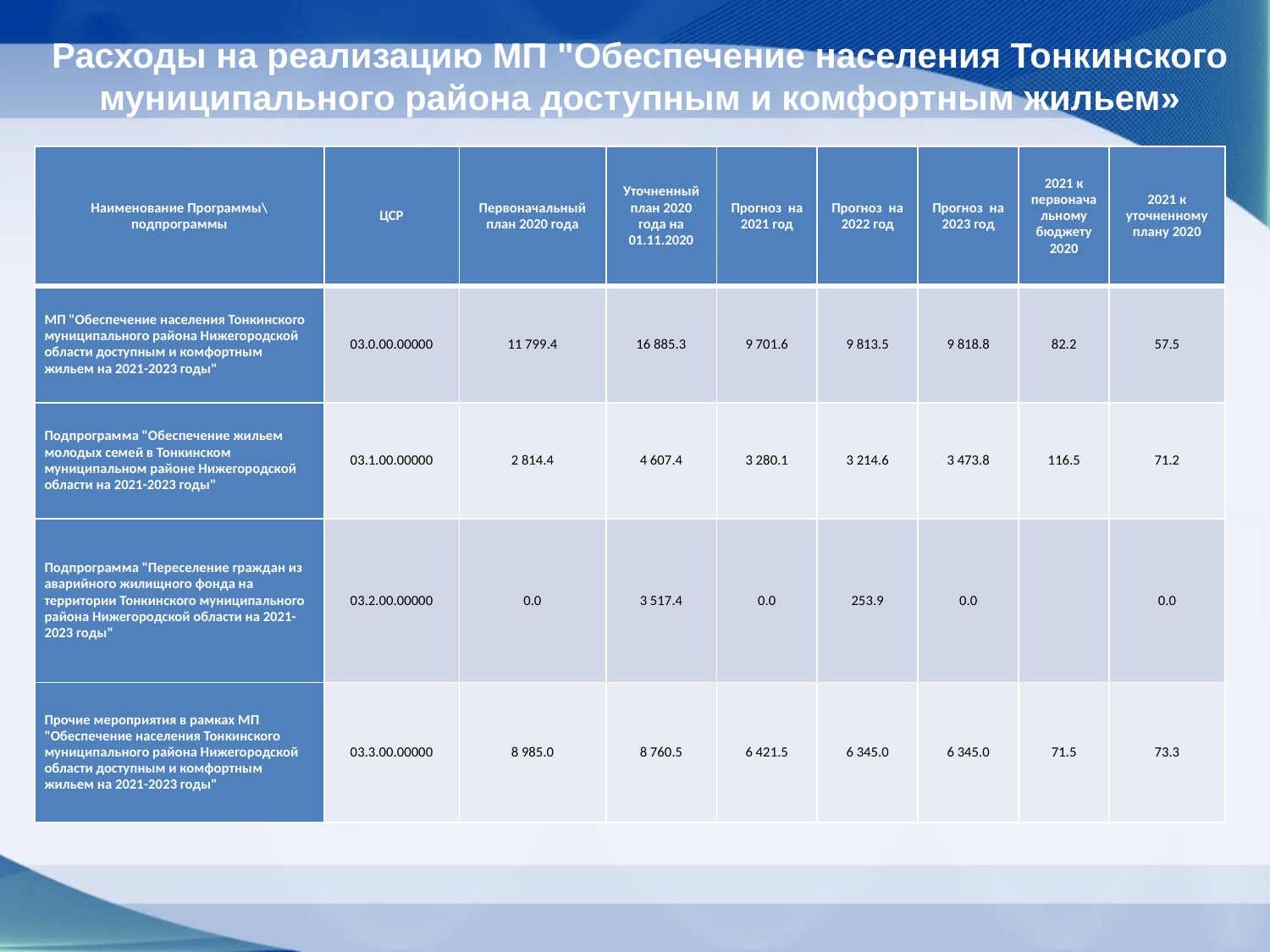

Расходы на реализацию МП "Обеспечение населения Тонкинского муниципального района доступным и комфортным жильем»
| Наименование Программы\ подпрограммы | ЦСР | Первоначальный план 2020 года | Уточненный план 2020 года на 01.11.2020 | Прогноз на 2021 год | Прогноз на 2022 год | Прогноз на 2023 год | 2021 к первоначальному бюджету 2020 | 2021 к уточненному плану 2020 |
| --- | --- | --- | --- | --- | --- | --- | --- | --- |
| МП "Обеспечение населения Тонкинского муниципального района Нижегородской области доступным и комфортным жильем на 2021-2023 годы" | 03.0.00.00000 | 11 799.4 | 16 885.3 | 9 701.6 | 9 813.5 | 9 818.8 | 82.2 | 57.5 |
| Подпрограмма "Обеспечение жильем молодых семей в Тонкинском муниципальном районе Нижегородской области на 2021-2023 годы" | 03.1.00.00000 | 2 814.4 | 4 607.4 | 3 280.1 | 3 214.6 | 3 473.8 | 116.5 | 71.2 |
| Подпрограмма "Переселение граждан из аварийного жилищного фонда на территории Тонкинского муниципального района Нижегородской области на 2021-2023 годы" | 03.2.00.00000 | 0.0 | 3 517.4 | 0.0 | 253.9 | 0.0 |  | 0.0 |
| Прочие мероприятия в рамках МП "Обеспечение населения Тонкинского муниципального района Нижегородской области доступным и комфортным жильем на 2021-2023 годы" | 03.3.00.00000 | 8 985.0 | 8 760.5 | 6 421.5 | 6 345.0 | 6 345.0 | 71.5 | 73.3 |